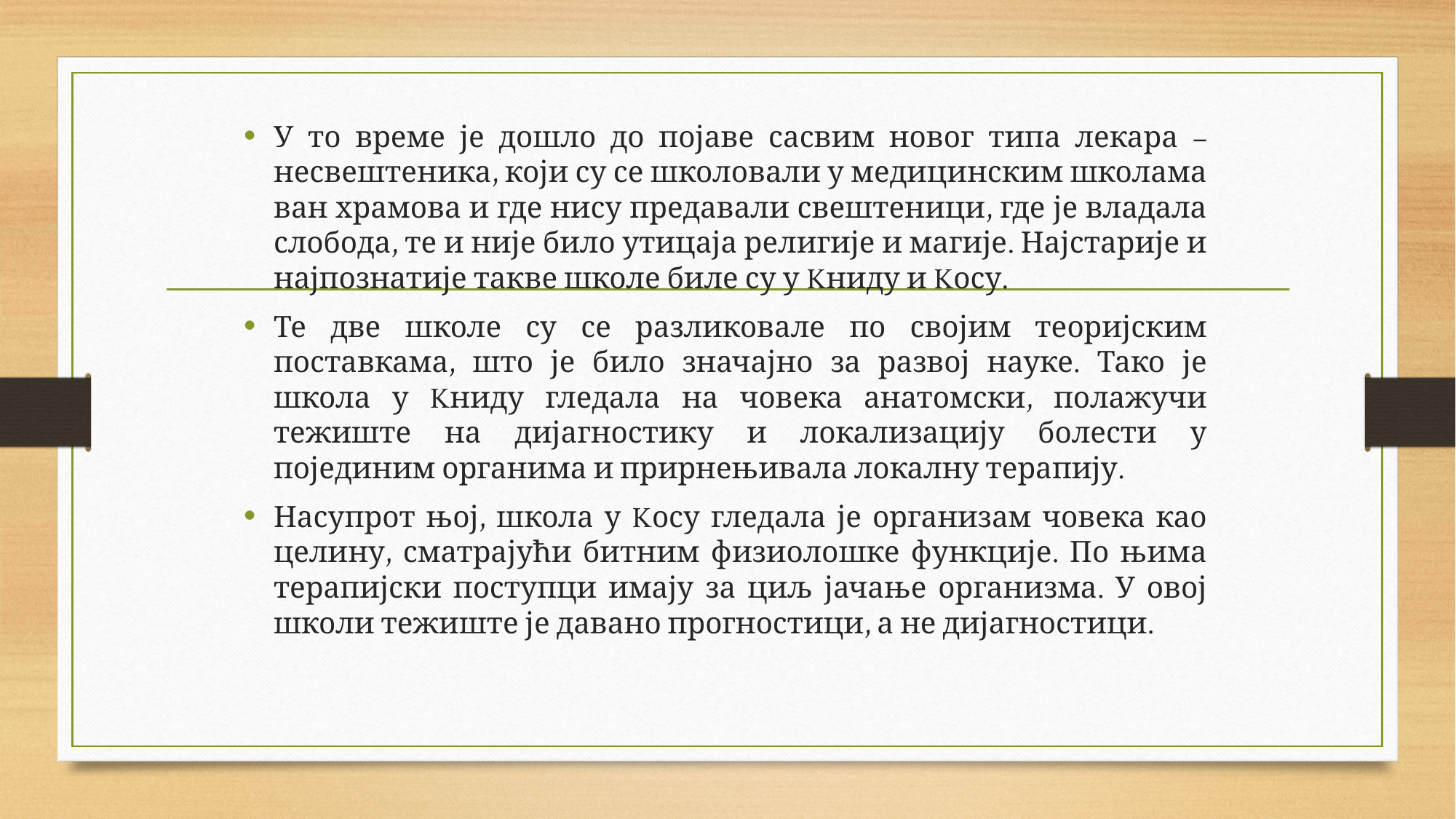

У то време је дошло до појаве сасвим новог типа лекара – несвештеника, који су се школовали у медицинским школама ван храмова и где нису предавали свештеници, где је владала слобода, те и није било утицаја религије и магије. Најстарије и најпознатије такве школе биле су у Kниду и Kосу.
Те две школе су се разликовале по својим теоријским поставкама, што је било значајно за развој науке. Тако је школа у Kниду гледала на човека анатомски, полажучи тежиште на дијагностику и локализацију болести у појединим органима и прирнењивала локалну терапију.
Насупрот њој, школа у Kосу гледала је организам човека као целину, сматрајући битним физиолошке функције. По њима терапијски поступци имају за циљ јачање организма. У овој школи тежиште је давано прогностици, а не дијагностици.